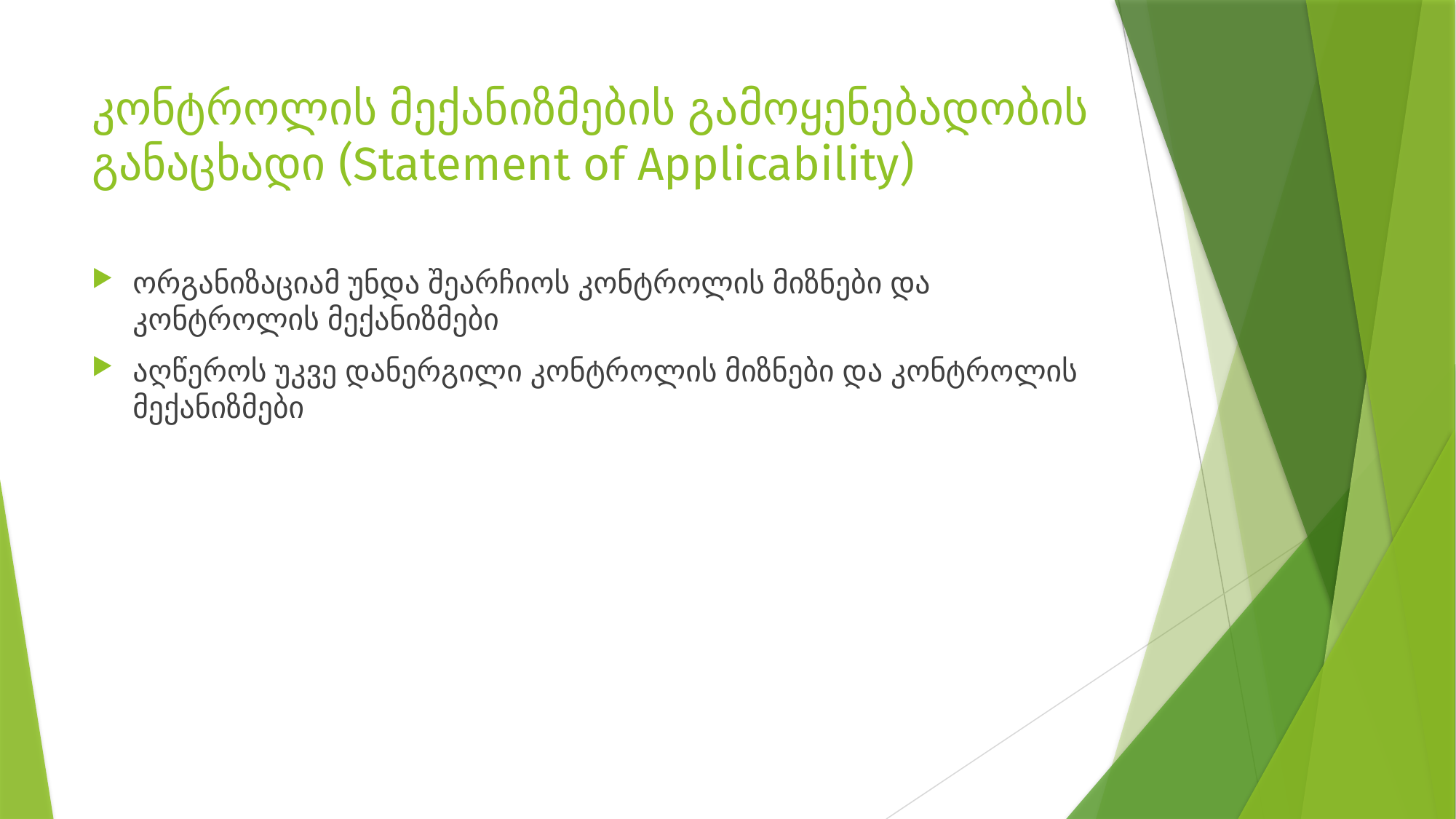

# კონტროლის მექანიზმების გამოყენებადობის განაცხადი (Statement of Applicability)
ორგანიზაციამ უნდა შეარჩიოს კონტროლის მიზნები და კონტროლის მექანიზმები
აღწეროს უკვე დანერგილი კონტროლის მიზნები და კონტროლის მექანიზმები